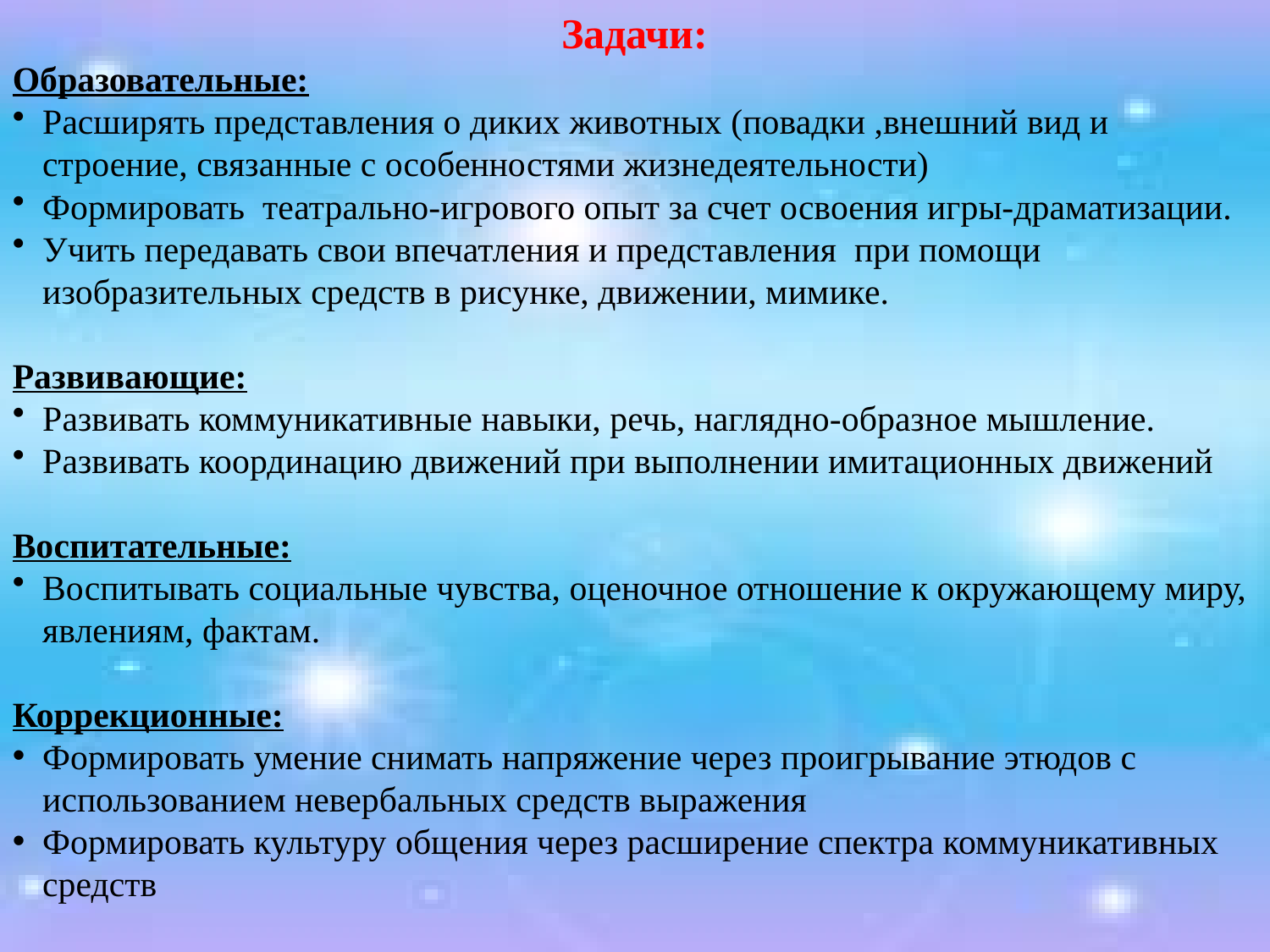

Задачи:
Образовательные:
Расширять представления о диких животных (повадки ,внешний вид и строение, связанные с особенностями жизнедеятельности)
Формировать  театрально-игрового опыт за счет освоения игры-драматизации.
Учить передавать свои впечатления и представления  при помощи изобразительных средств в рисунке, движении, мимике.

Развивающие:
Развивать коммуникативные навыки, речь, наглядно-образное мышление.
Развивать координацию движений при выполнении имитационных движений

Воспитательные:
Воспитывать социальные чувства, оценочное отношение к окружающему миру, явлениям, фактам.

Коррекционные:
Формировать умение снимать напряжение через проигрывание этюдов с использованием невербальных средств выражения
Формировать культуру общения через расширение спектра коммуникативных средств